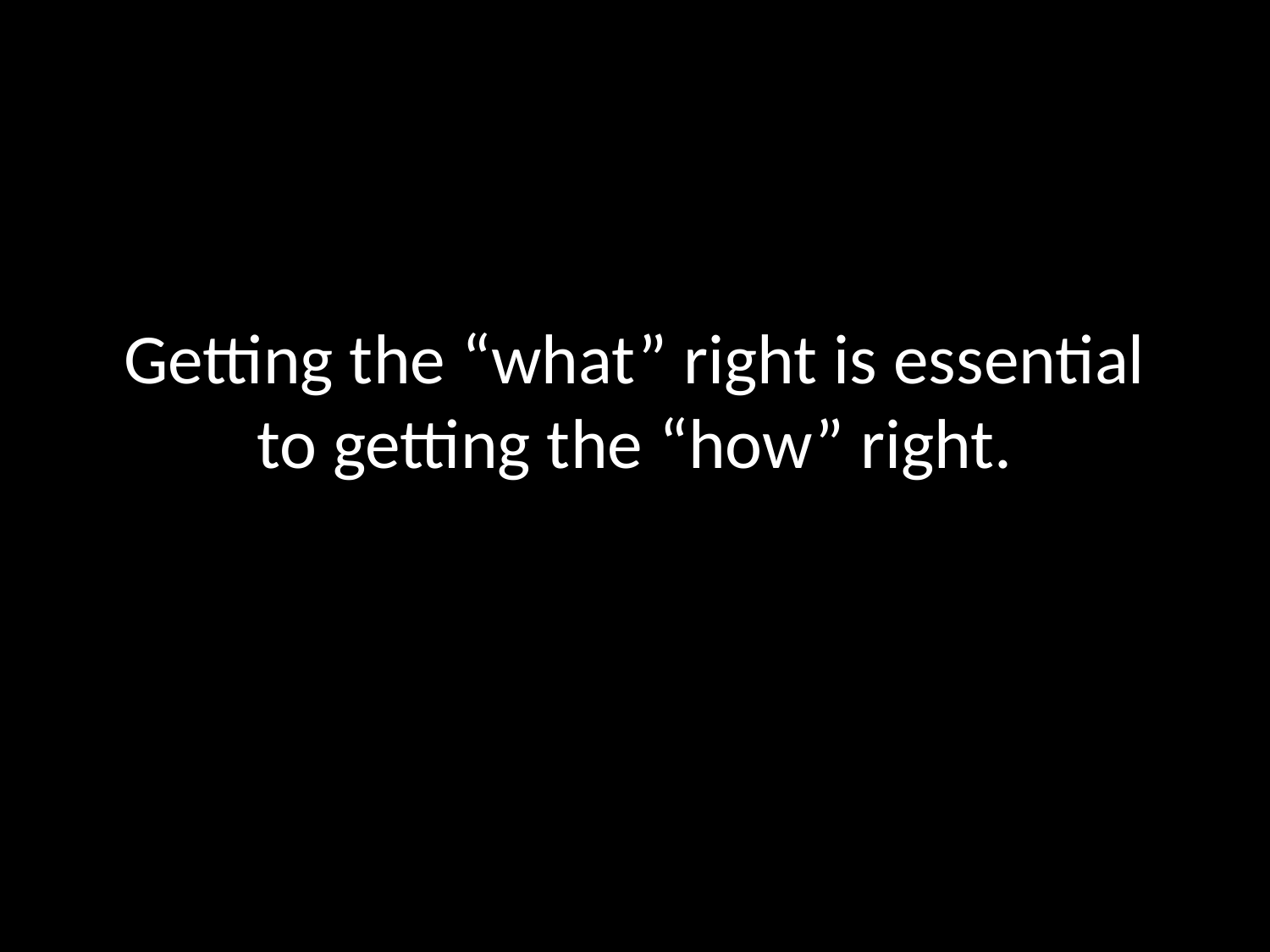

# Getting the “what” right is essential to getting the “how” right.